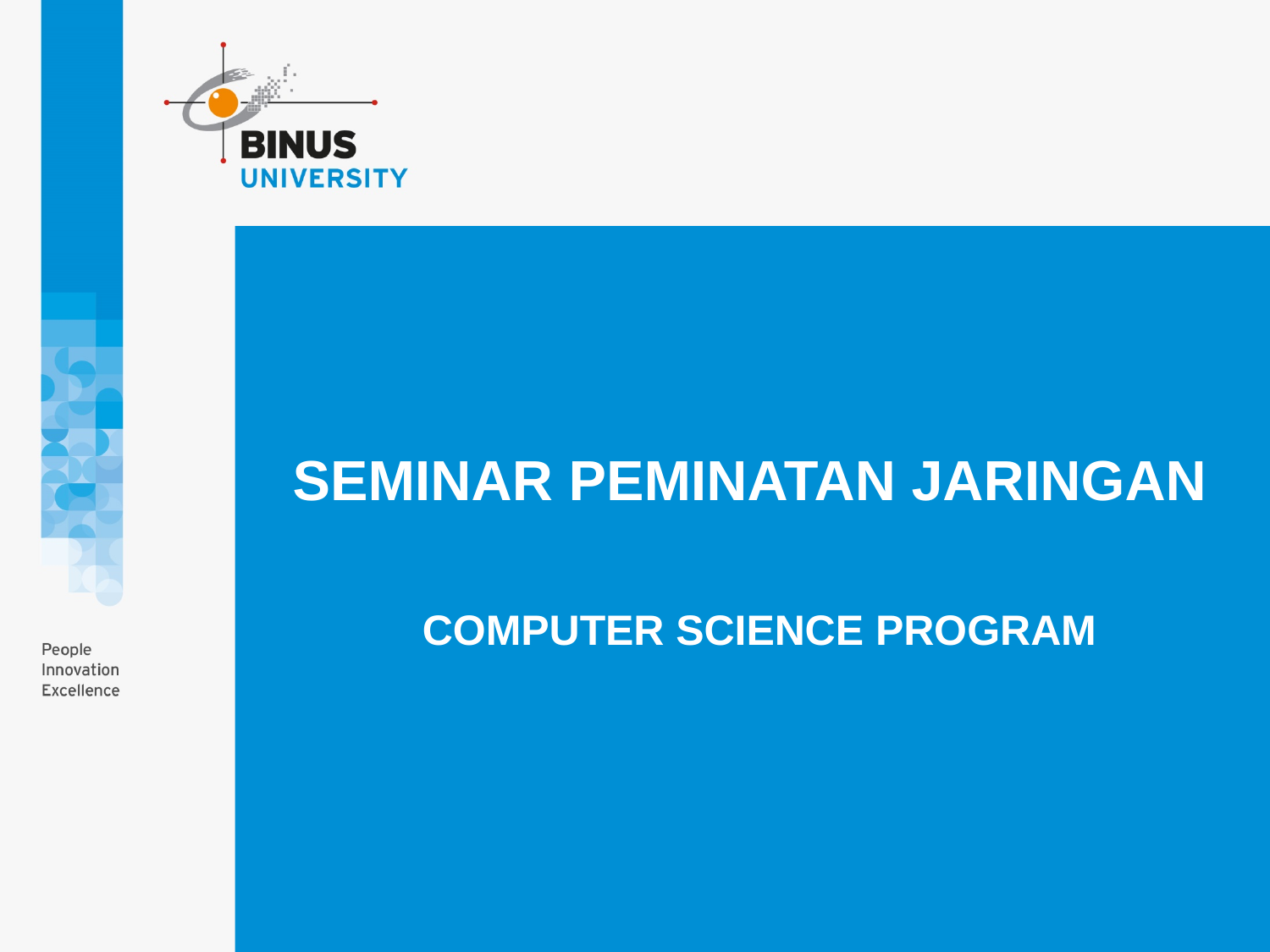

# SEMINAR PEMINATAN JARINGAN
COMPUTER SCIENCE PROGRAM